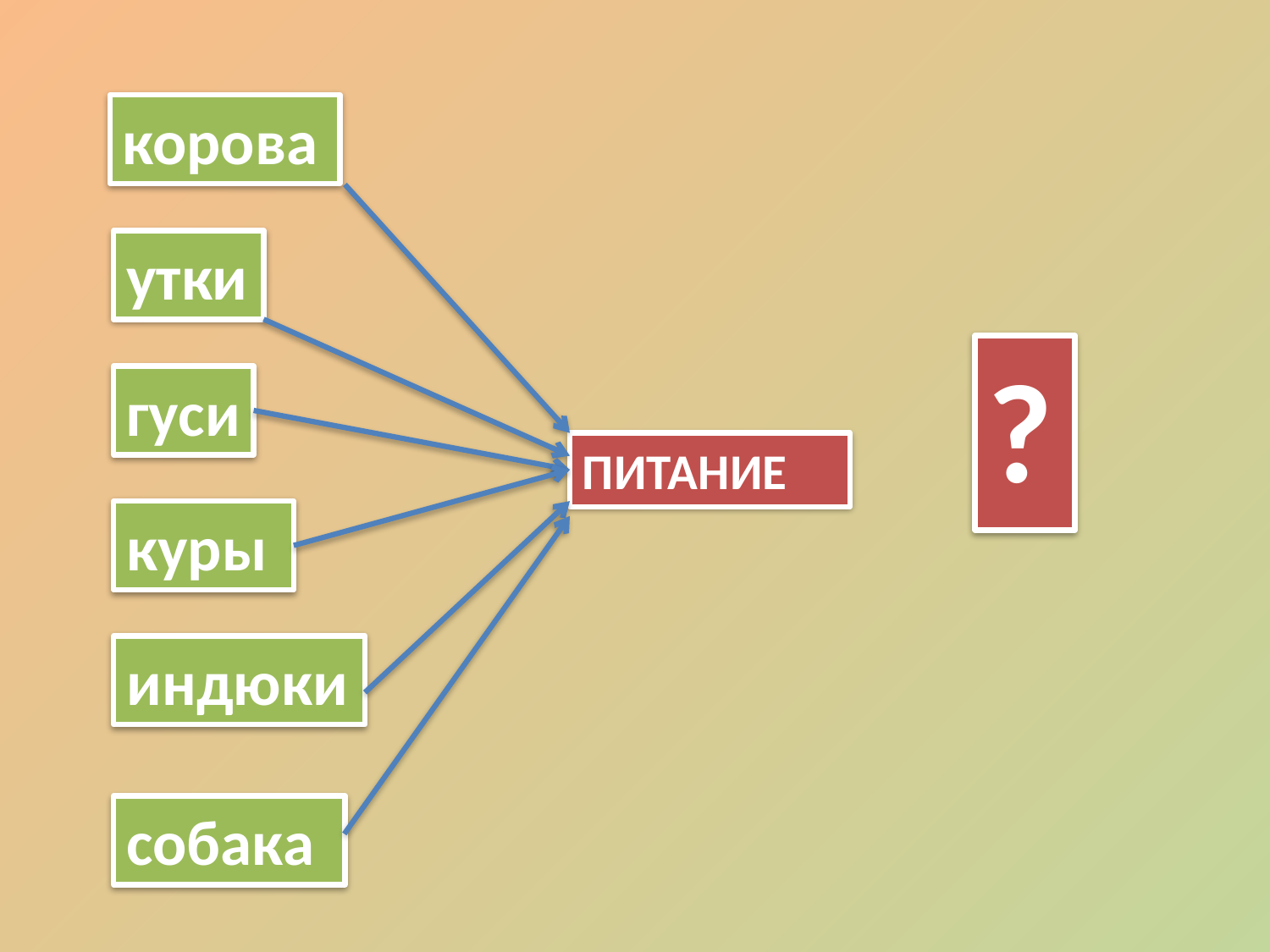

корова
утки
?

гуси
ПИТАНИЕ

куры
индюки
собака